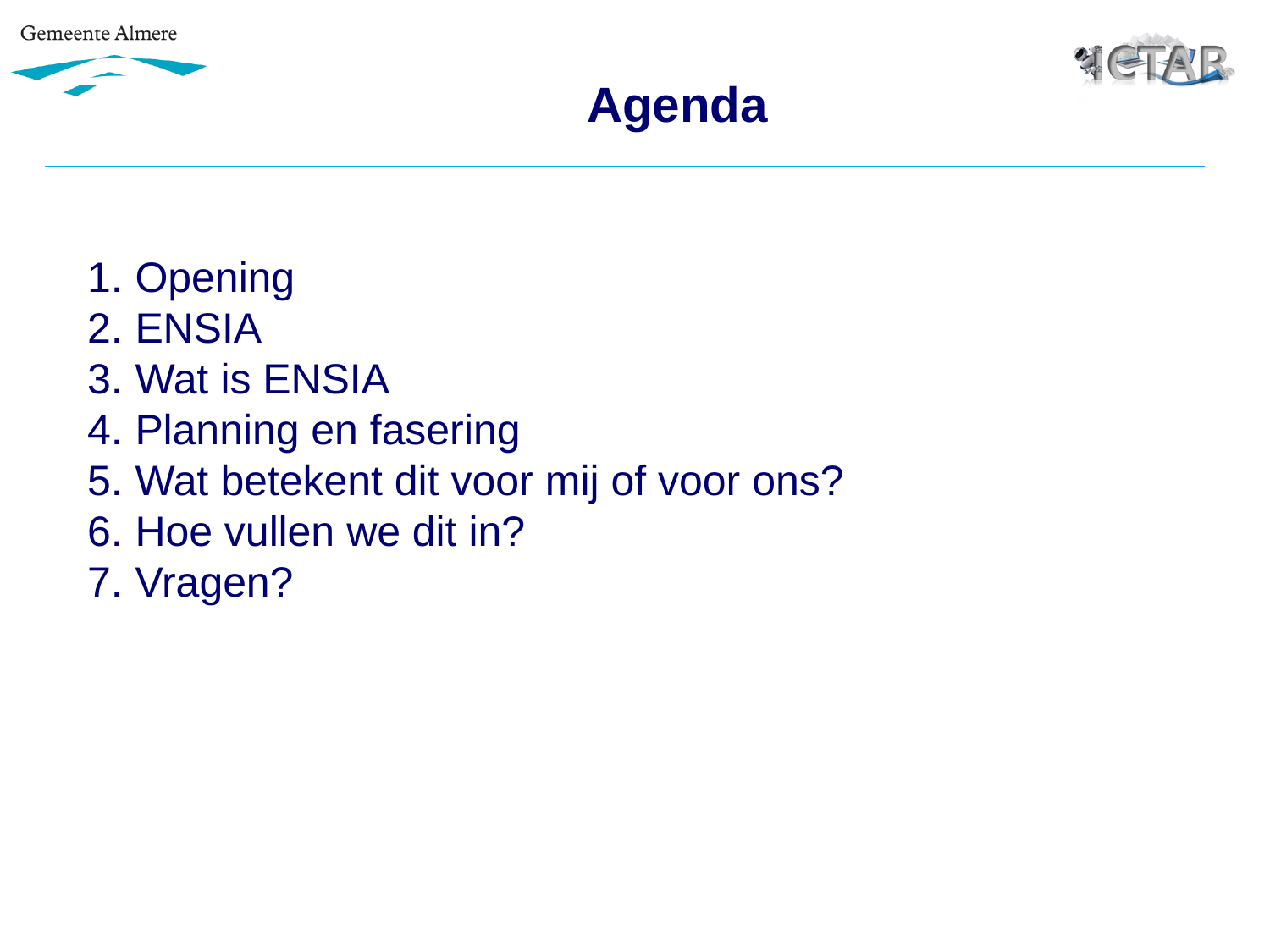

# Agenda

Opening
ENSIA
Wat is ENSIA
Planning en fasering
Wat betekent dit voor mij of voor ons?
Hoe vullen we dit in?
Vragen?